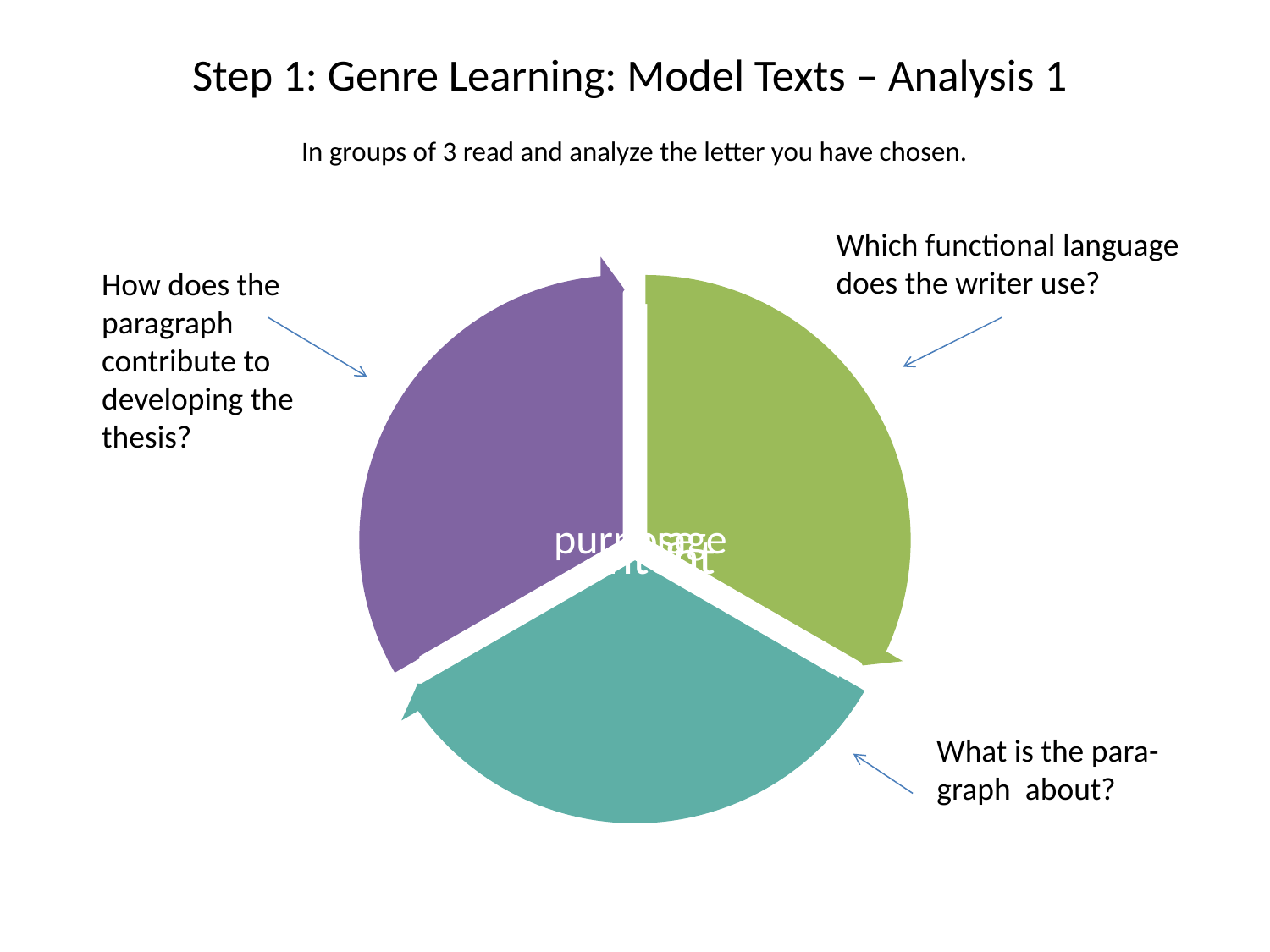

# Step 1: Genre Learning: Model Texts – Analysis 1 In groups of 3 read and analyze the letter you have chosen.
Which functional language does the writer use?

Language
Content
purpose
How does the paragraph contribute to developing the thesis?

What is the para-
graph  about?